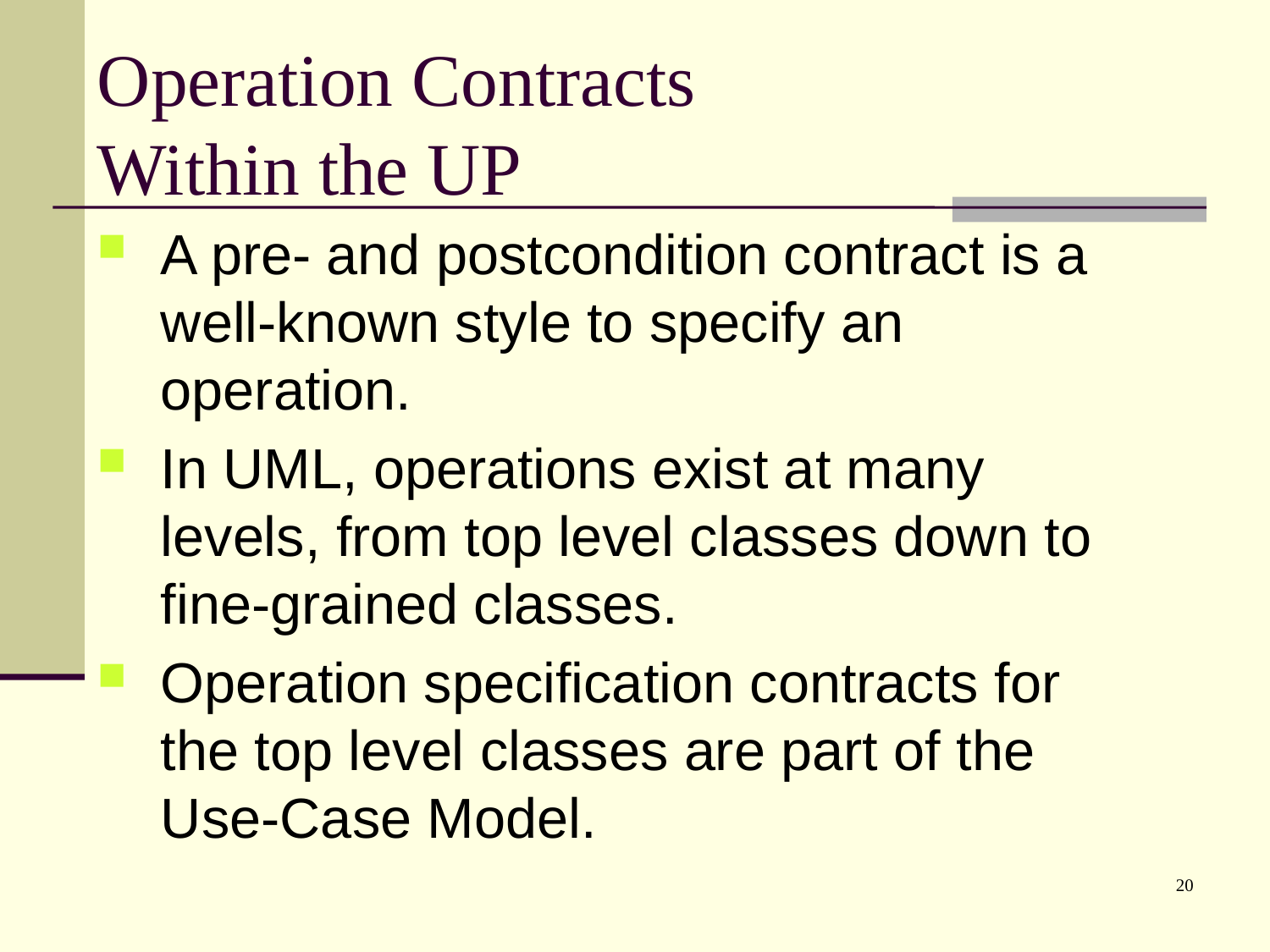

# Operation Contracts Within the UP
A pre- and postcondition contract is a well-known style to specify an operation.
In UML, operations exist at many levels, from top level classes down to fine-grained classes.
Operation specification contracts for the top level classes are part of the Use-Case Model.
20